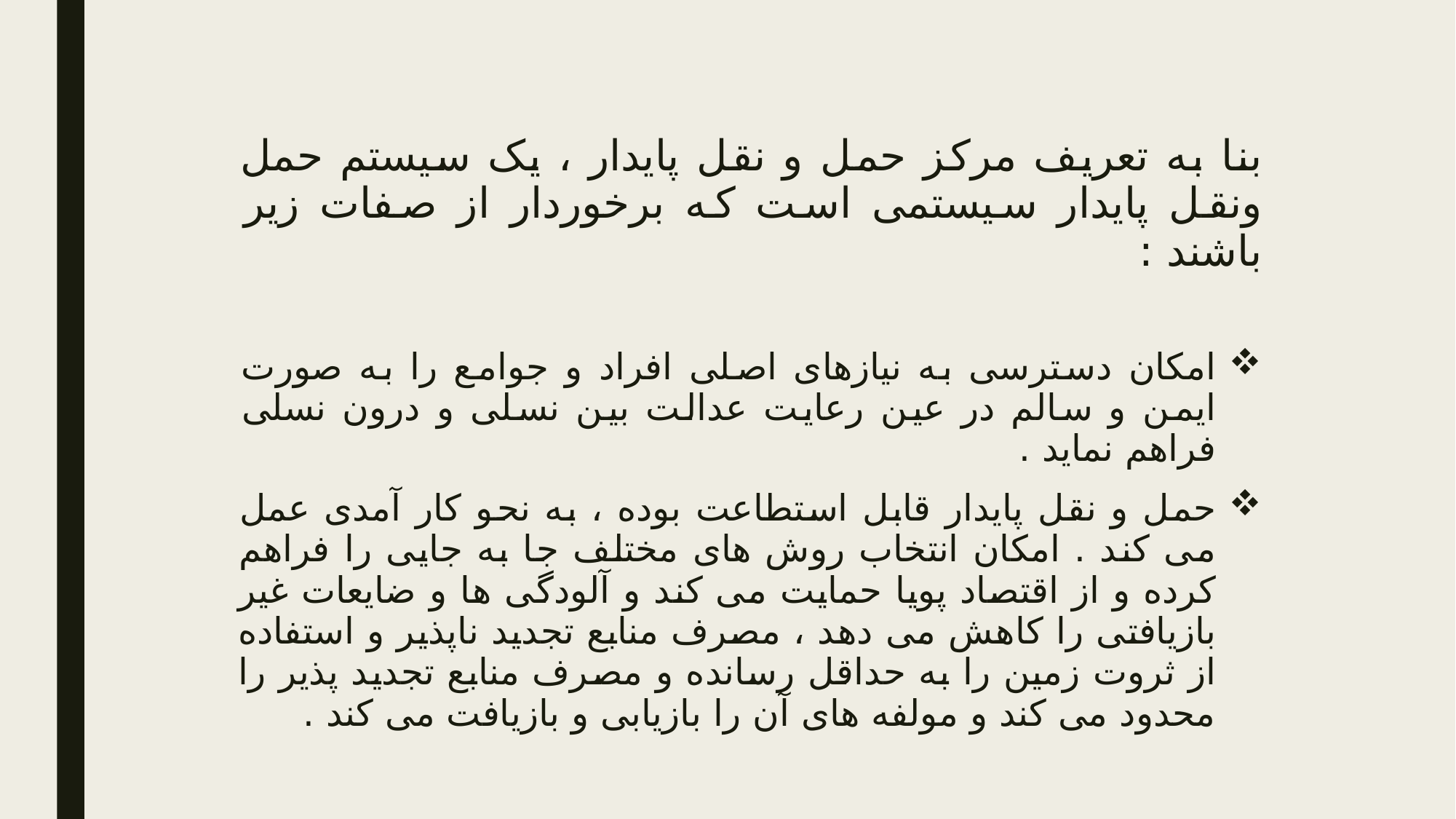

بنا به تعریف مرکز حمل و نقل پایدار ، یک سیستم حمل ونقل پایدار سیستمی است که برخوردار از صفات زیر باشند :

امکان دسترسی به نیازهای اصلی افراد و جوامع را به صورت ایمن و سالم در عین رعایت عدالت بین نسلی و درون نسلی فراهم نماید .
حمل و نقل پایدار قابل استطاعت بوده ، به نحو کار آمدی عمل می کند . امکان انتخاب روش های مختلف جا به جایی را فراهم کرده و از اقتصاد پویا حمایت می کند و آلودگی ها و ضایعات غیر بازیافتی را کاهش می دهد ، مصرف منابع تجدید ناپذیر و استفاده از ثروت زمین را به حداقل رسانده و مصرف منابع تجدید پذیر را محدود می کند و مولفه های آن را بازیابی و بازیافت می کند .